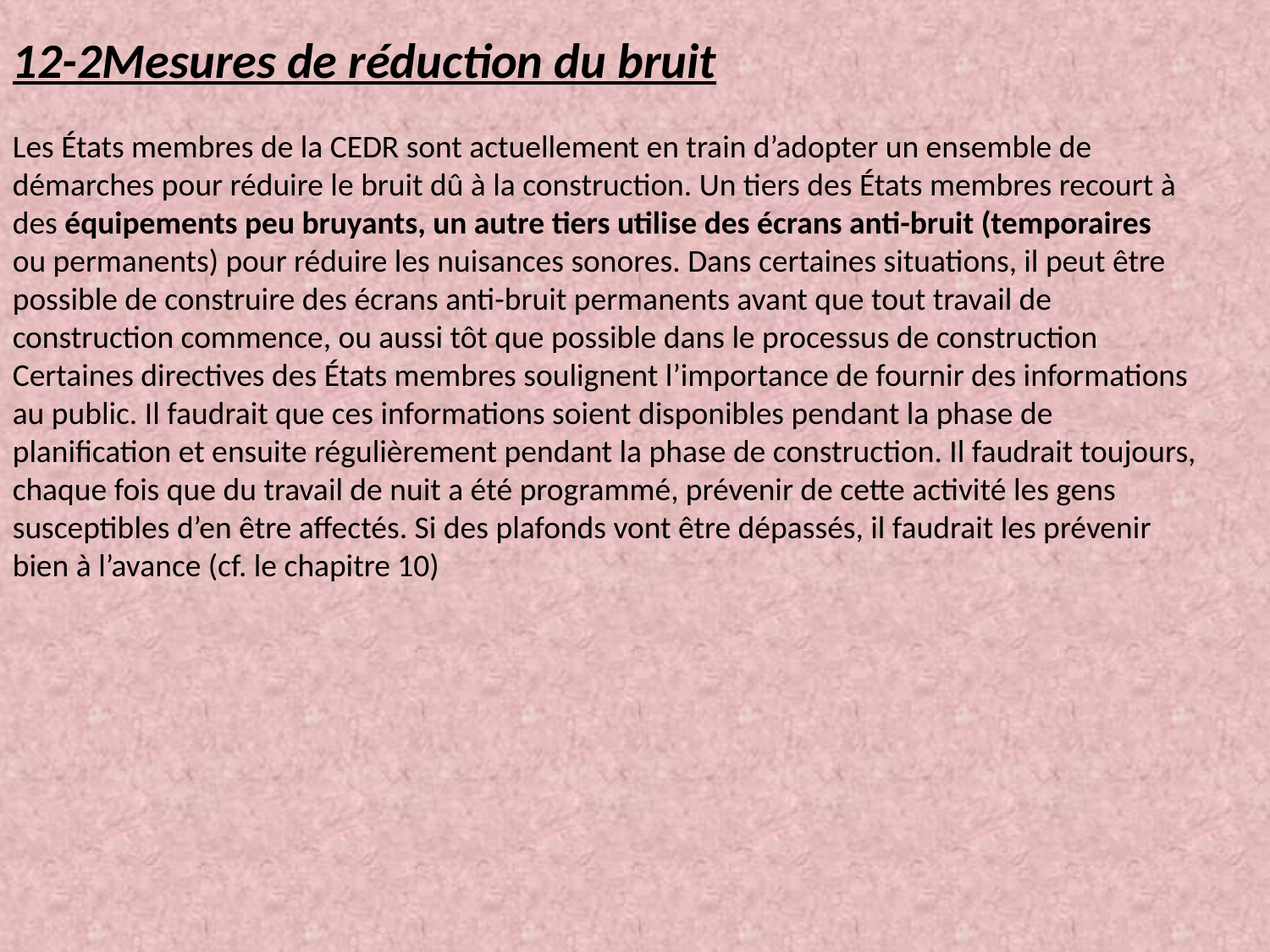

12-2Mesures de réduction du bruit

Les États membres de la CEDR sont actuellement en train d’adopter un ensemble de
démarches pour réduire le bruit dû à la construction. Un tiers des États membres recourt à
des équipements peu bruyants, un autre tiers utilise des écrans anti-bruit (temporaires
ou permanents) pour réduire les nuisances sonores. Dans certaines situations, il peut être
possible de construire des écrans anti-bruit permanents avant que tout travail de
construction commence, ou aussi tôt que possible dans le processus de construction
Certaines directives des États membres soulignent l’importance de fournir des informations
au public. Il faudrait que ces informations soient disponibles pendant la phase de
planification et ensuite régulièrement pendant la phase de construction. Il faudrait toujours,
chaque fois que du travail de nuit a été programmé, prévenir de cette activité les gens
susceptibles d’en être affectés. Si des plafonds vont être dépassés, il faudrait les prévenir
bien à l’avance (cf. le chapitre 10)